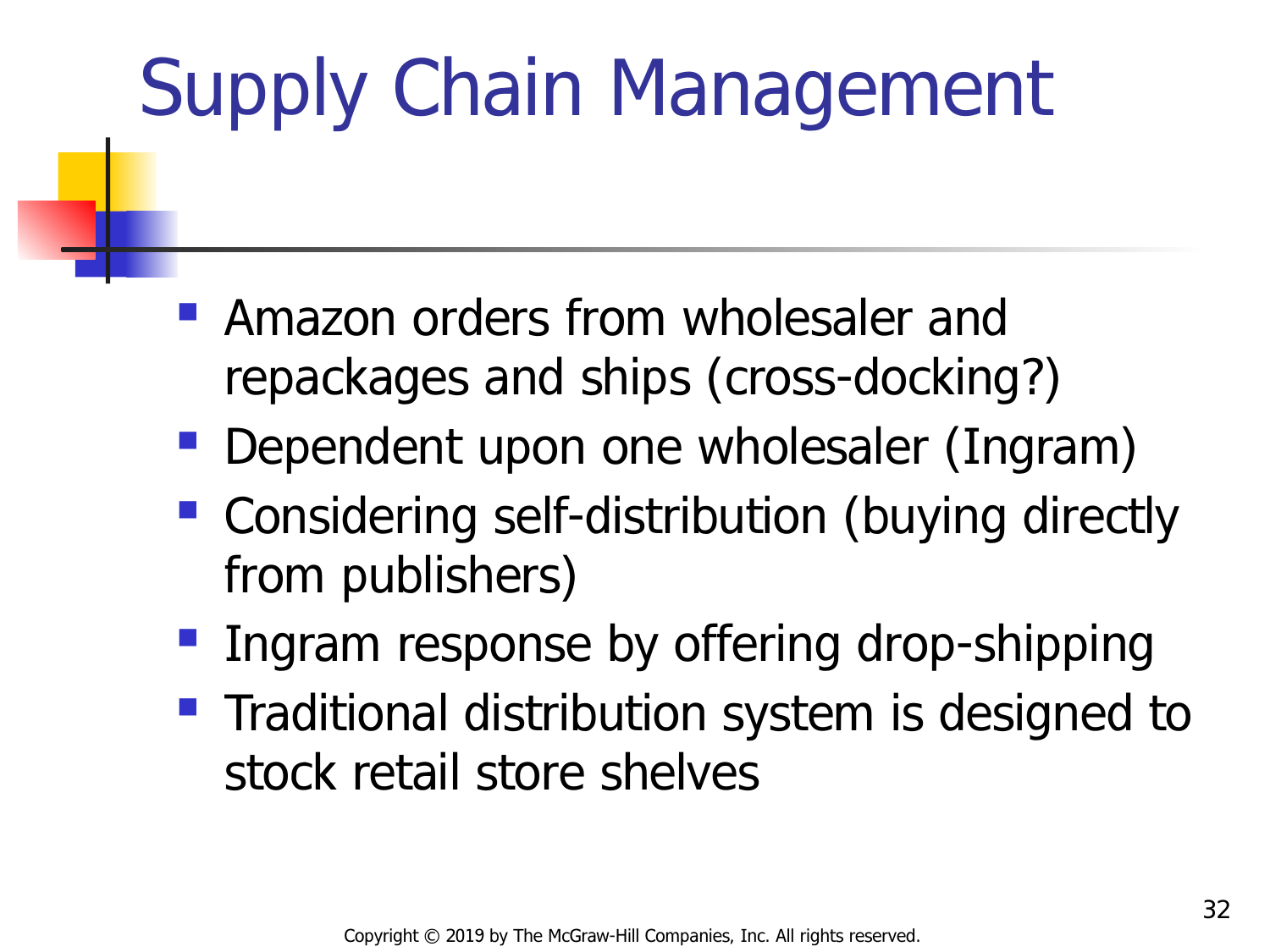

# Supply Chain Management
Amazon orders from wholesaler and repackages and ships (cross-docking?)
Dependent upon one wholesaler (Ingram)
Considering self-distribution (buying directly from publishers)
Ingram response by offering drop-shipping
Traditional distribution system is designed to stock retail store shelves

32
Copyright © 2019 by The McGraw-Hill Companies, Inc. All rights reserved.